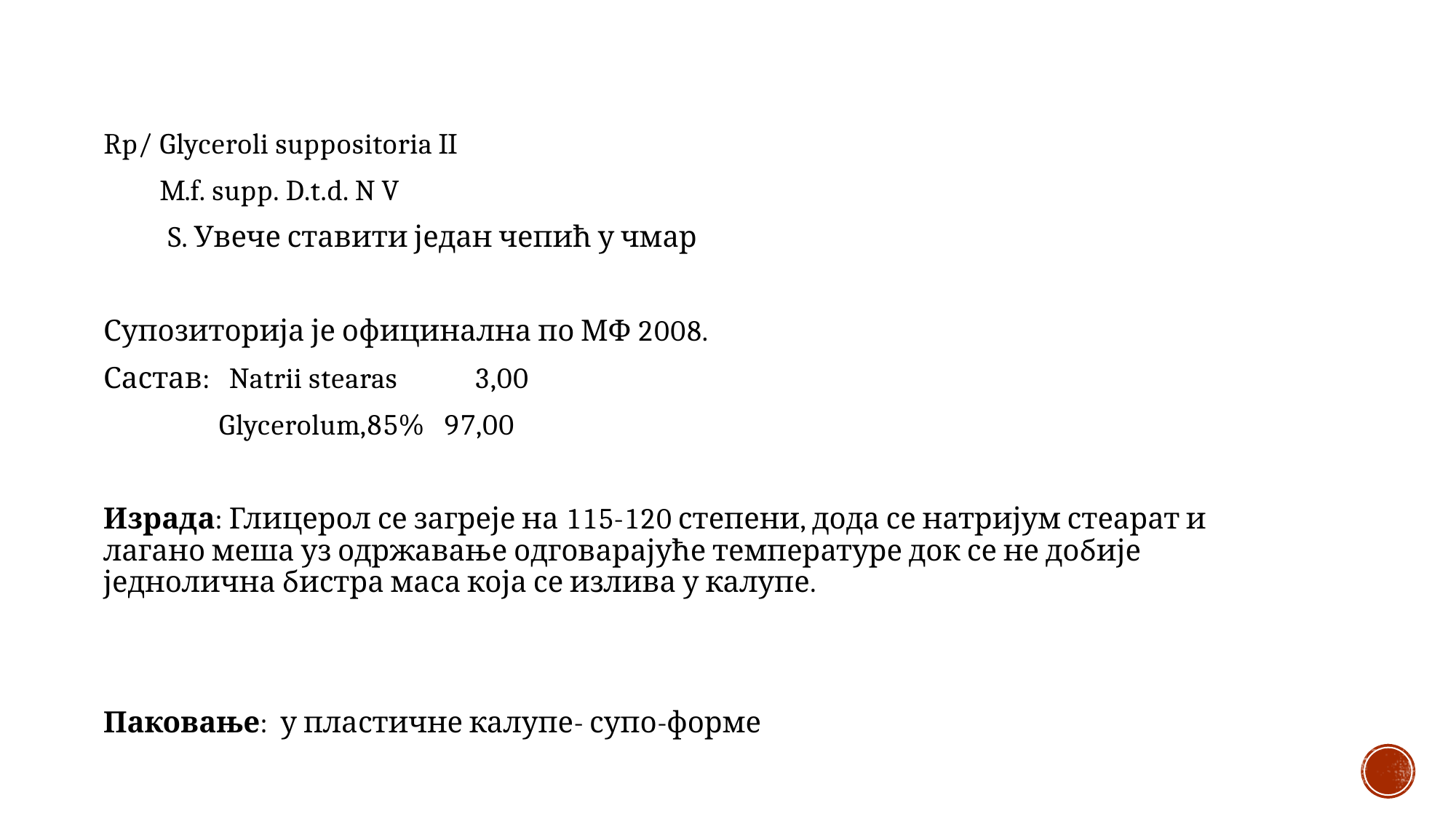

Rp/ Glyceroli suppositoria II
         M.f. supp. D.t.d. N V
          S. Увече ставити један чепић у чмар

Супозиторија је официнална по МФ 2008.
Састав:   Natrii stearas            3,00
                  Glycerolum,85%   97,00

Израда: Глицерол се загреје на 115-120 степени, дода се натријум стеарат и лагано меша уз одржавање одговарајуће температуре док се не добије једнолична бистра маса која се излива у калупе.

Паковање:  у пластичне калупе- супо-форме